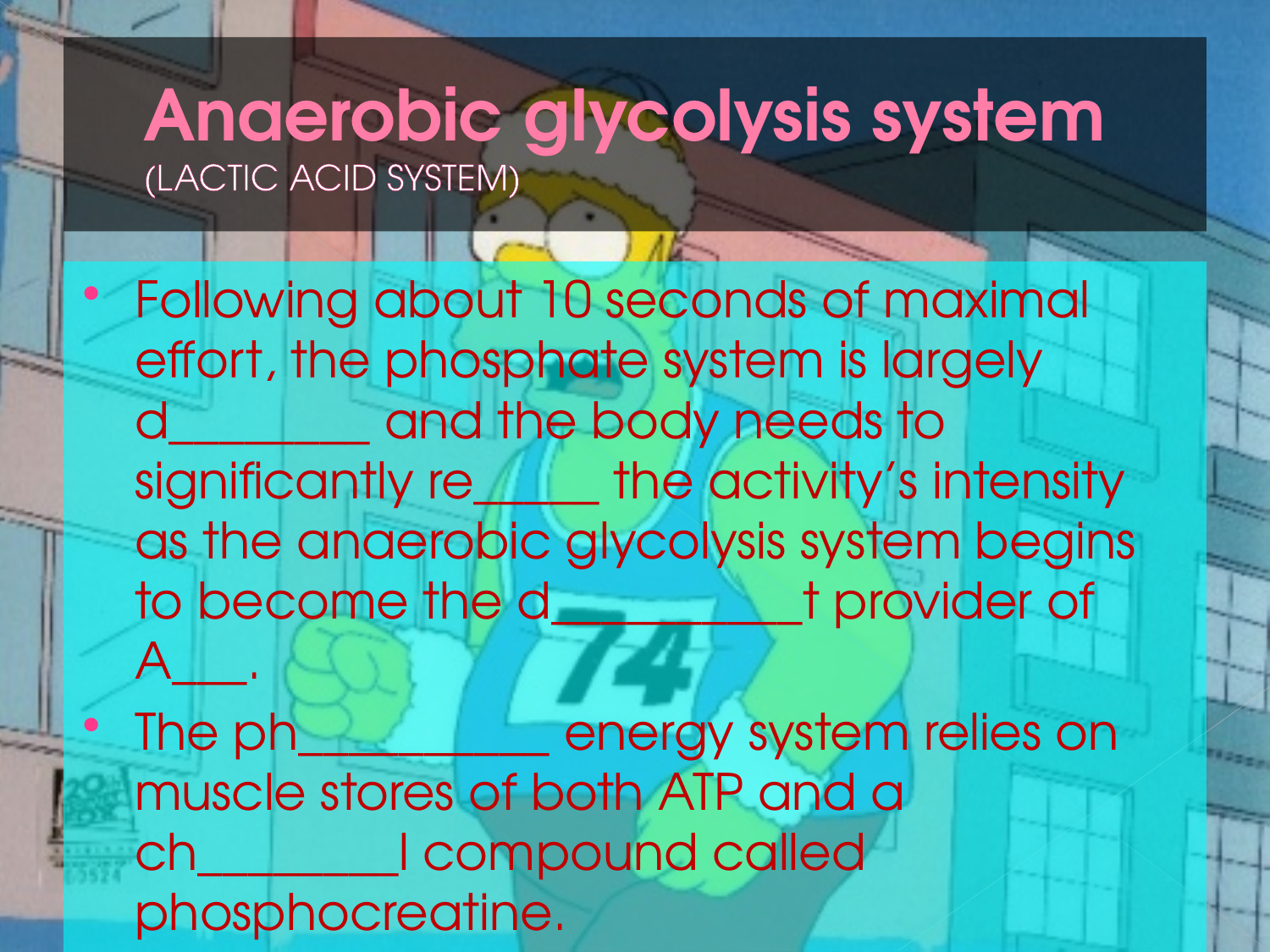

# Anaerobic glycolysis system (LACTIC ACID SYSTEM)
Following about 10 seconds of maximal effort, the phosphate system is largely d________ and the body needs to significantly re_____ the activity’s intensity as the anaerobic glycolysis system begins to become the d__________t provider of A___.
The ph__________ energy system relies on muscle stores of both ATP and a ch________l compound called phosphocreatine.